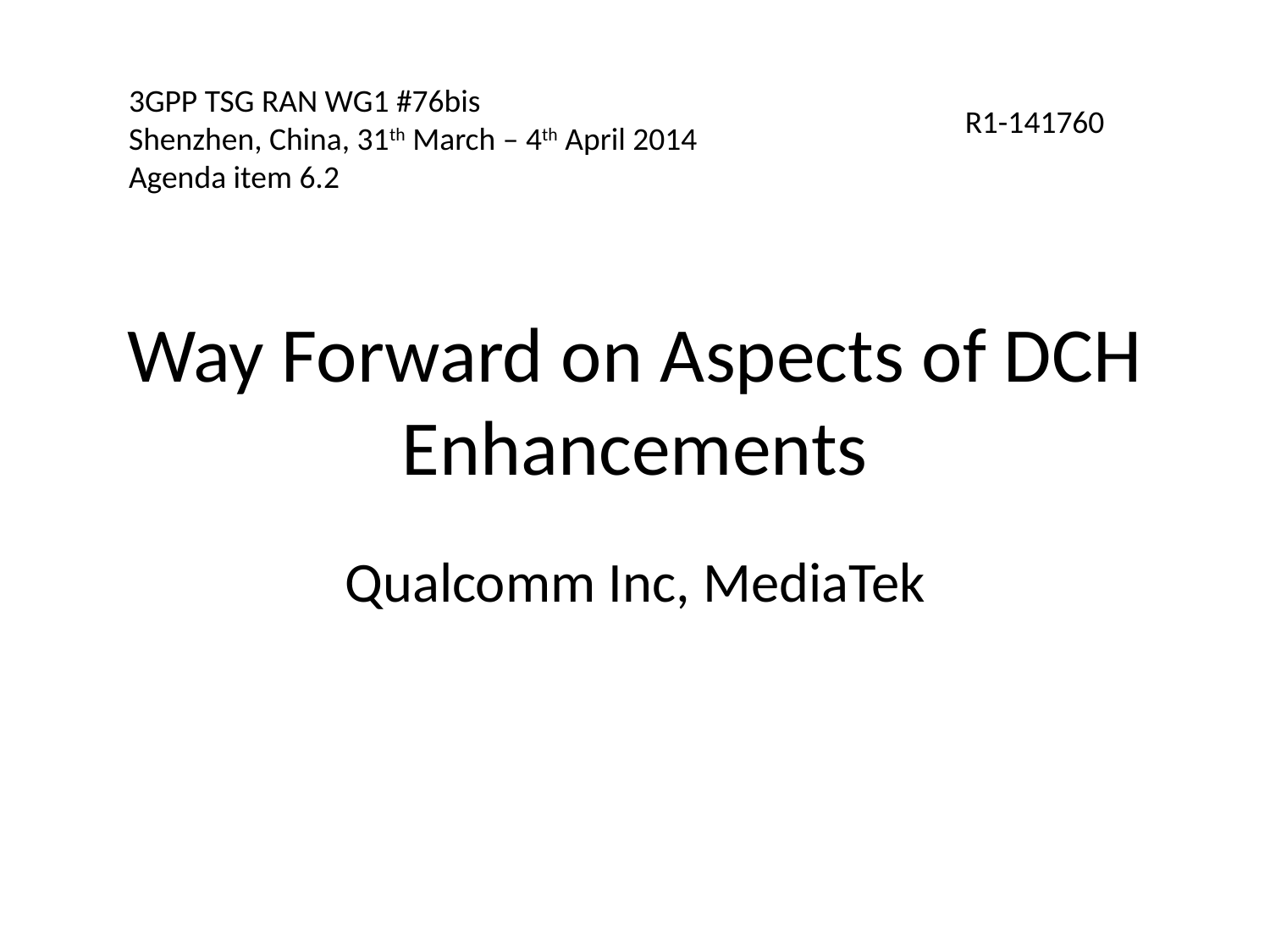

3GPP TSG RAN WG1 #76bis
Shenzhen, China, 31th March – 4th April 2014
Agenda item 6.2

R1-141760
# Way Forward on Aspects of DCH Enhancements
Qualcomm Inc, MediaTek